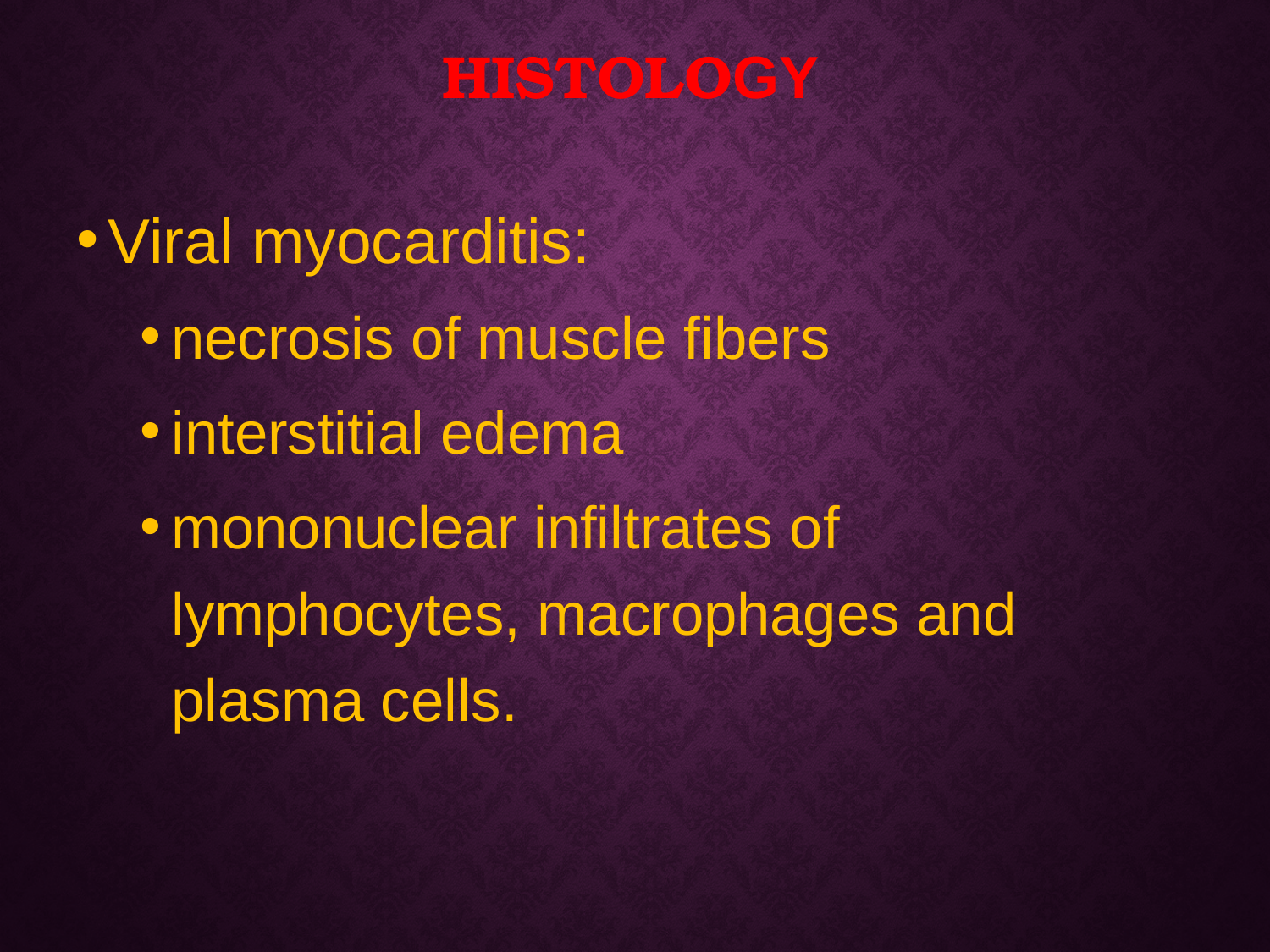

# Histology
Viral myocarditis:
necrosis of muscle fibers
interstitial edema
mononuclear infiltrates of lymphocytes, macrophages and plasma cells.